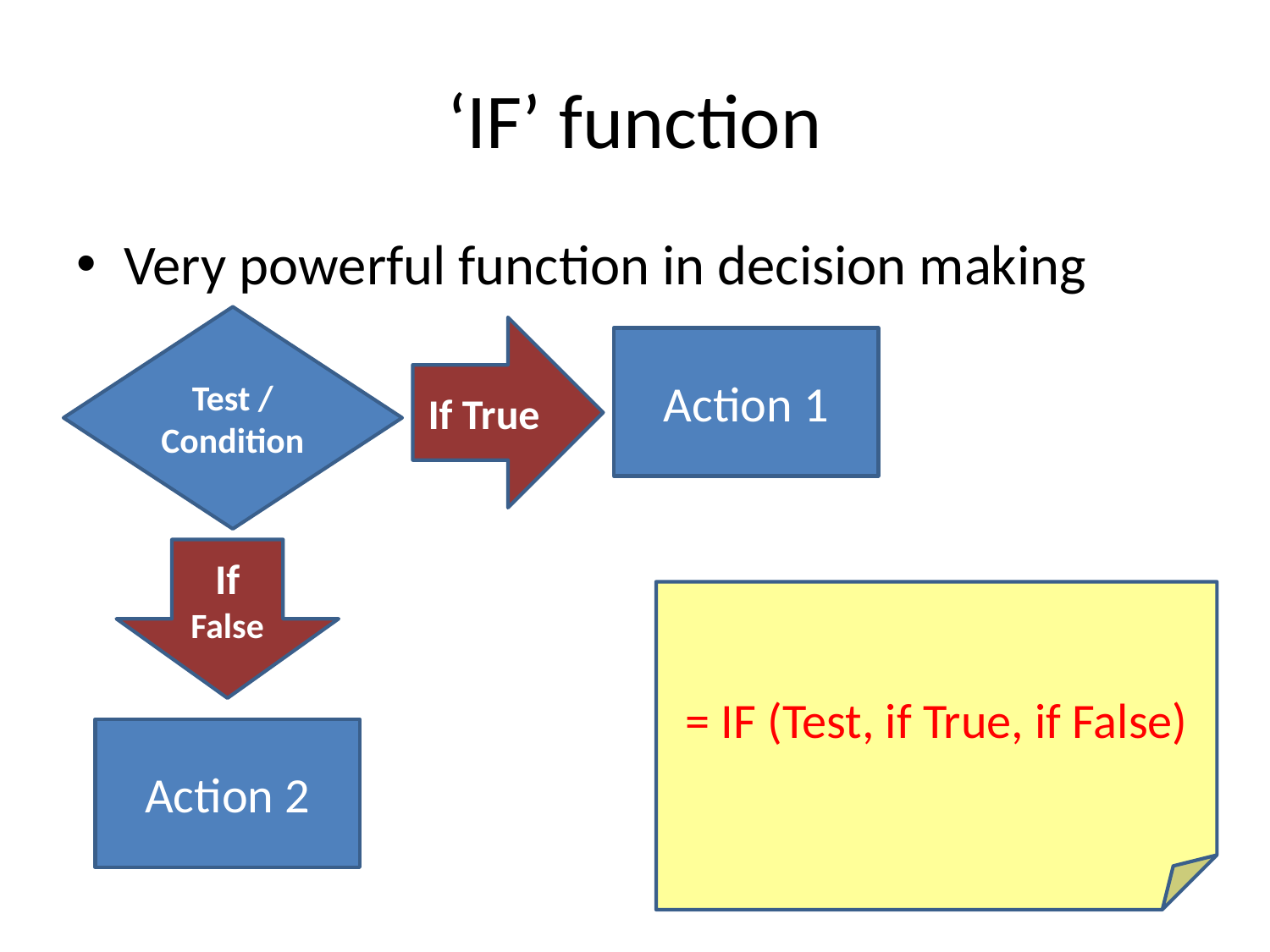

# ‘IF’ function
Very powerful function in decision making

Test / Condition
If True
Action 1
If
False
= IF (Test, if True, if False)
Action 2